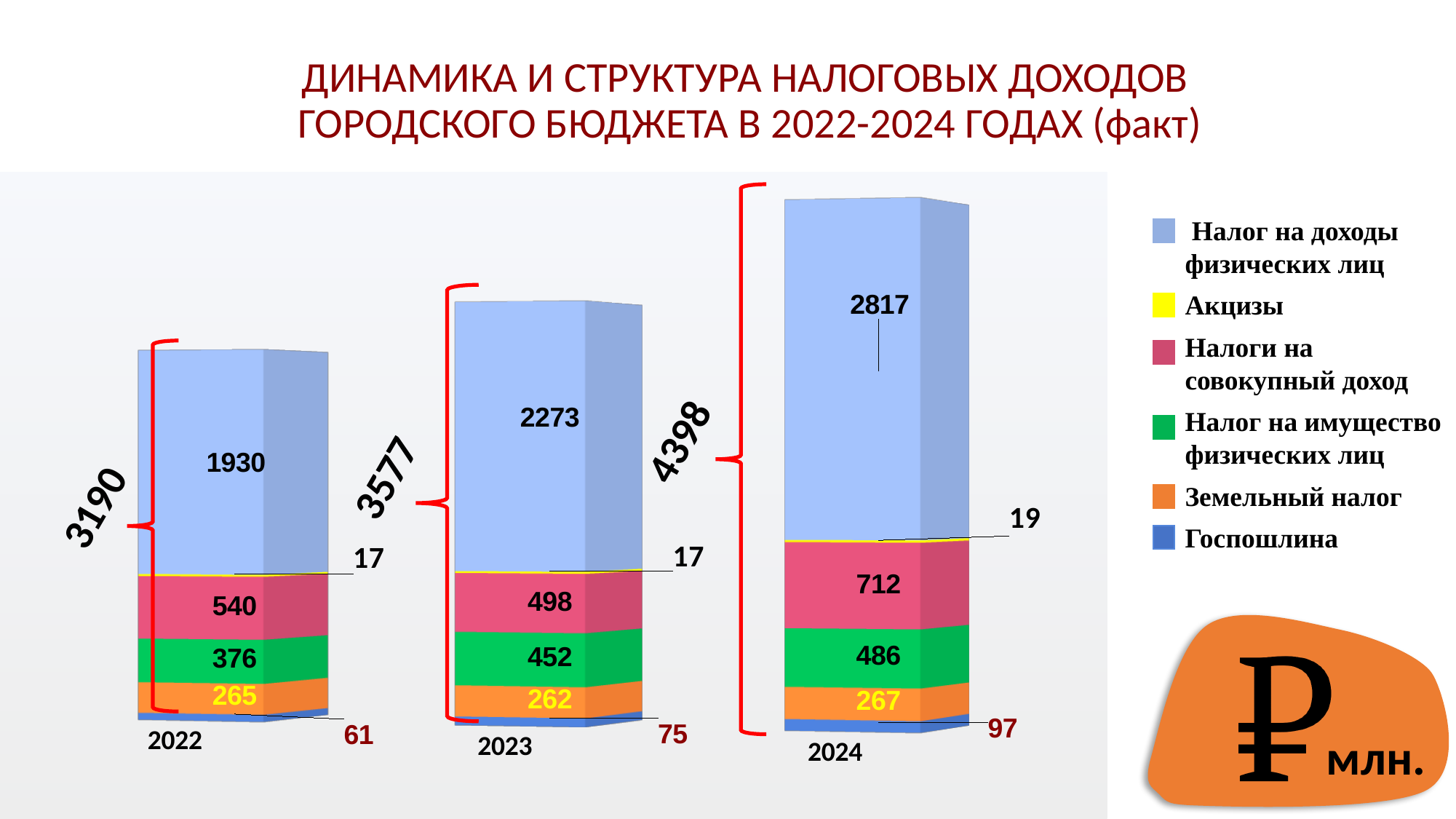

ДИНАМИКА И СТРУКТУРА НАЛОГОВЫХ ДОХОДОВ
ГОРОДСКОГО БЮДЖЕТА В 2022-2024 ГОДАХ (факт)

[unsupported chart]

 Налог на доходы физических лиц
Акцизы
Налоги на совокупный доход
Налог на имущество физических лиц
Земельный налог
Госпошлина

4398

3577
3190

млн.